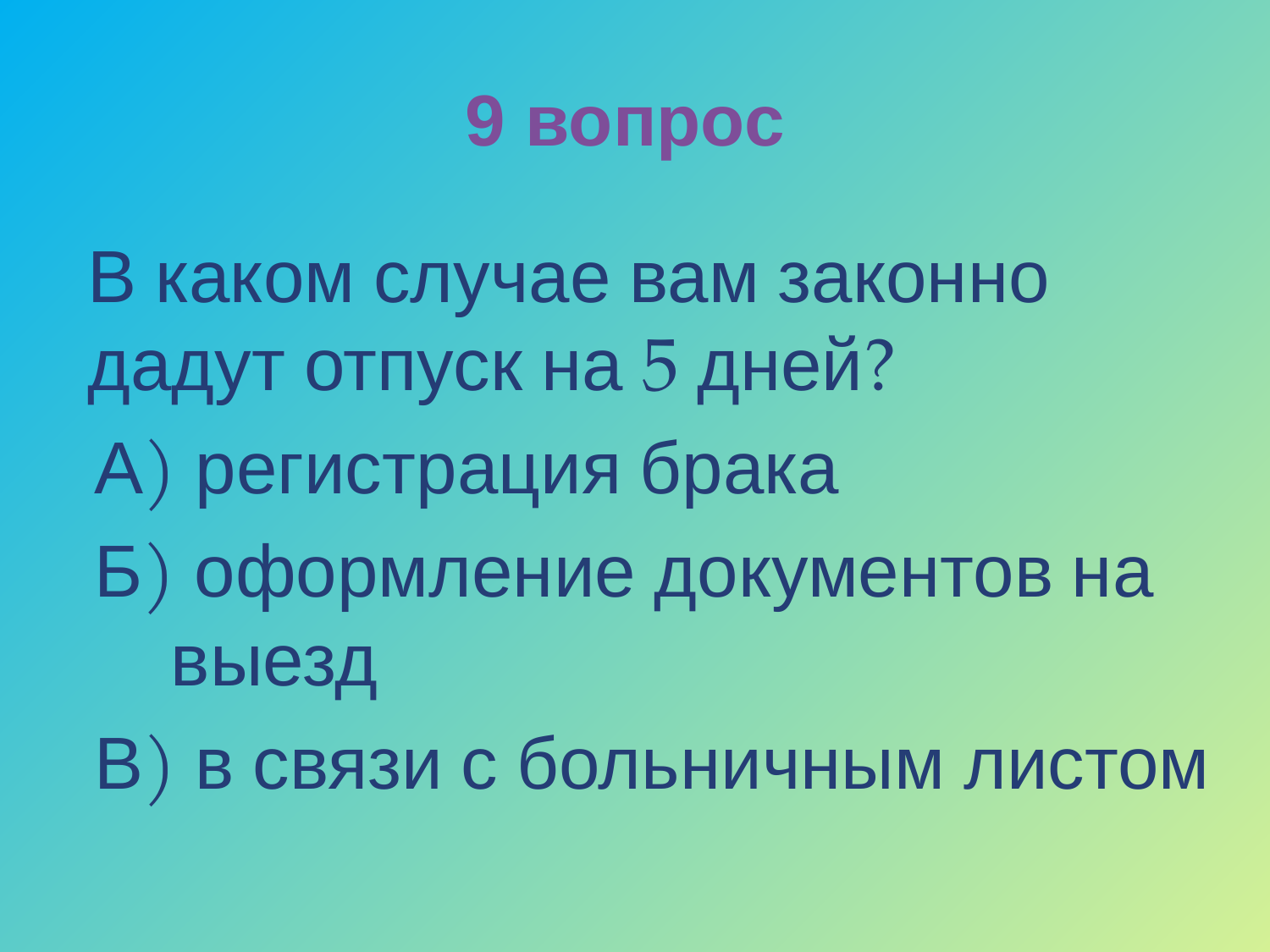

# 9 вопрос
В каком случае вам законно   дадут отпуск на 5 дней?
А) регистрация брака
Б) оформление документов на выезд
В) в связи с больничным листом